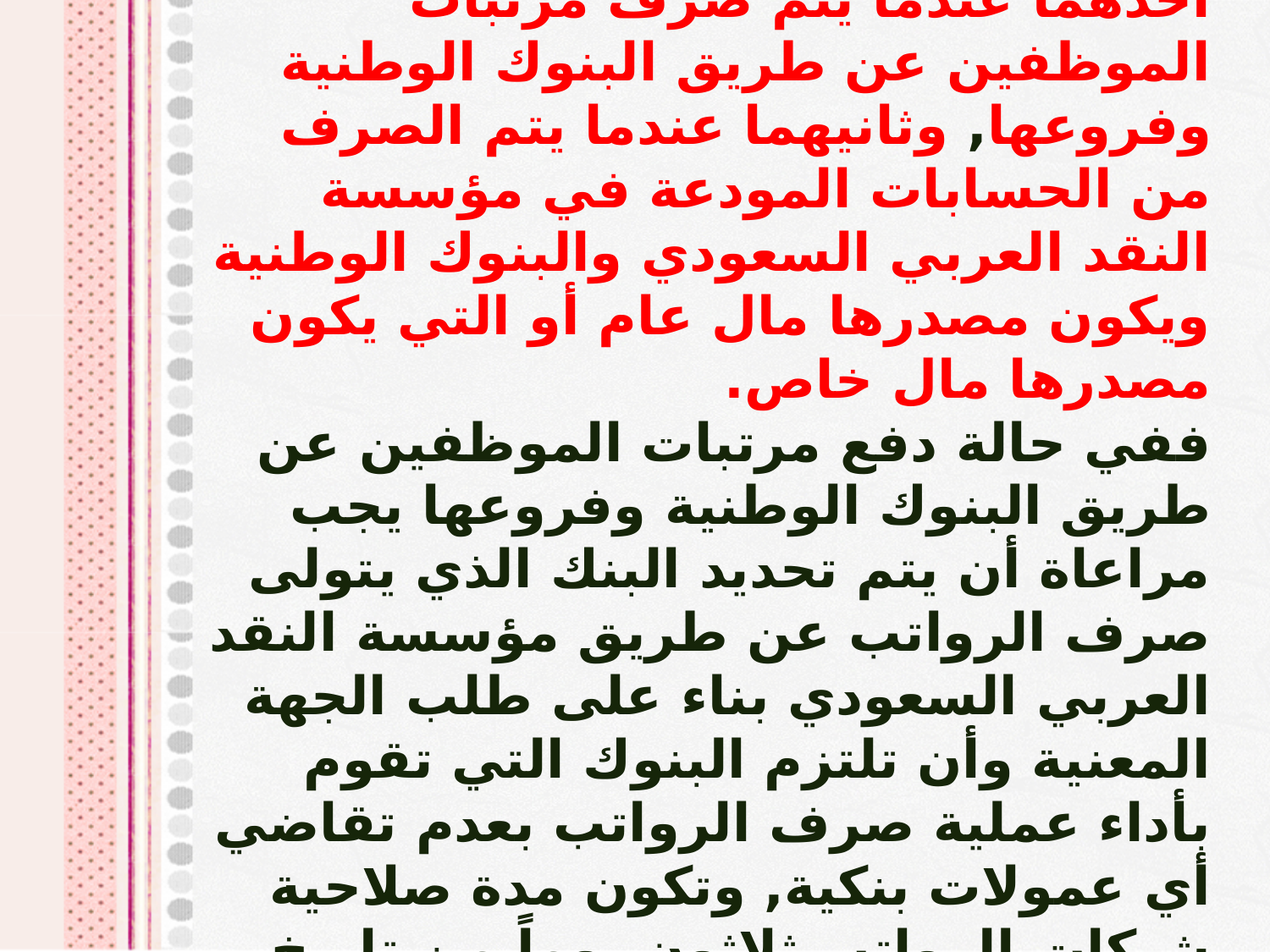

الصرف بموجب شيكات
يتم الصرف بموجب شيكات في حالتين : أحدهما عندما يتم صرف مرتبات الموظفين عن طريق البنوك الوطنية وفروعها, وثانيهما عندما يتم الصرف من الحسابات المودعة في مؤسسة النقد العربي السعودي والبنوك الوطنية ويكون مصدرها مال عام أو التي يكون مصدرها مال خاص.
ففي حالة دفع مرتبات الموظفين عن طريق البنوك الوطنية وفروعها يجب مراعاة أن يتم تحديد البنك الذي يتولى صرف الرواتب عن طريق مؤسسة النقد العربي السعودي بناء على طلب الجهة المعنية وأن تلتزم البنوك التي تقوم بأداء عملية صرف الرواتب بعدم تقاضي أي عمولات بنكية, وتكون مدة صلاحية شيكات الرواتب ثلاثون يوماً من تاريخ إصدارها, وهي غير قابلة للتجيير إلا للبنوك فقط .